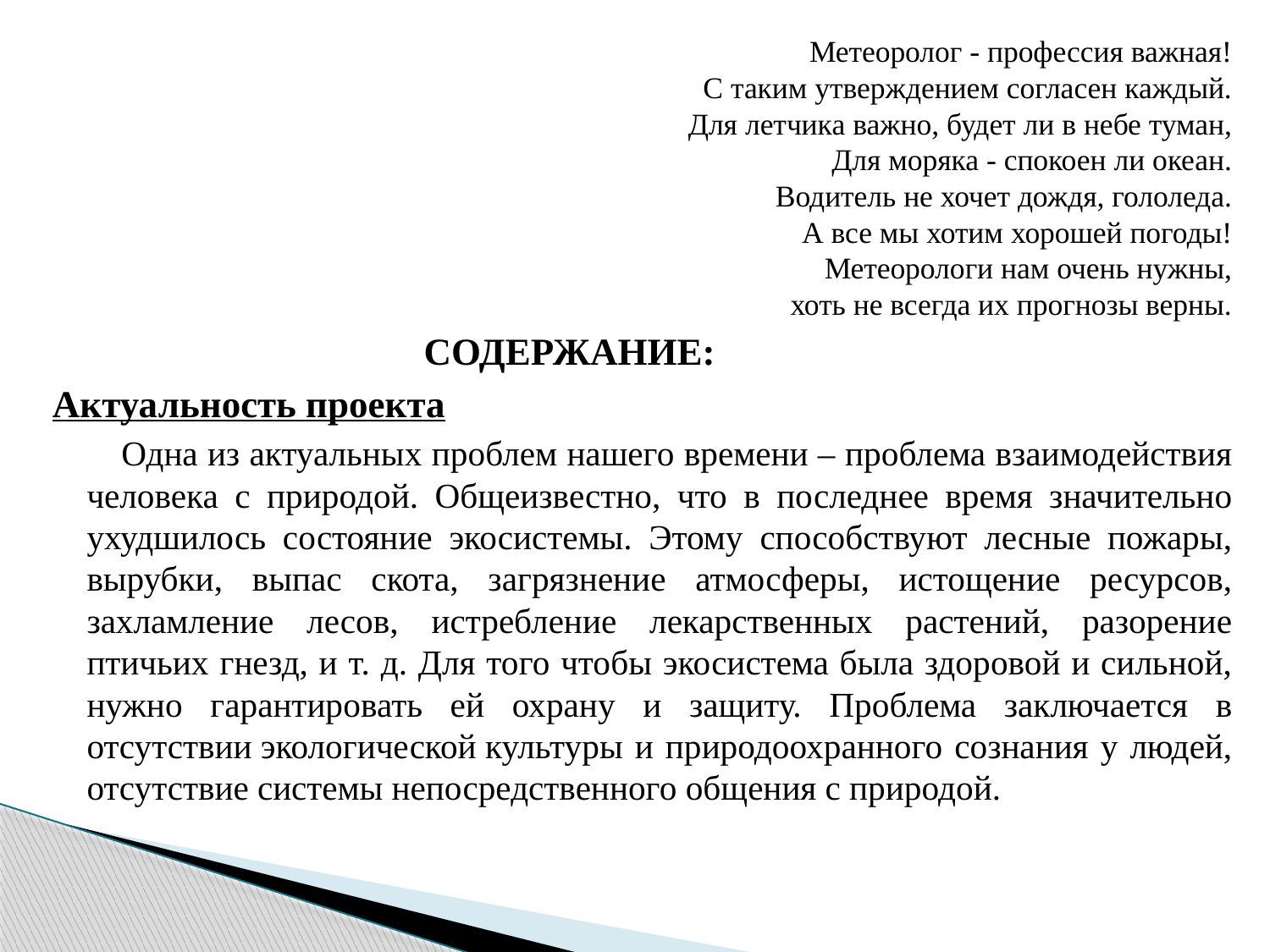

Метеоролог - профессия важная!
С таким утверждением согласен каждый.
Для летчика важно, будет ли в небе туман,
Для моряка - спокоен ли океан.
Водитель не хочет дождя, гололеда.
А все мы хотим хорошей погоды!
Метеорологи нам очень нужны,
хоть не всегда их прогнозы верны.
                                       СОДЕРЖАНИЕ:
Актуальность проекта
Одна из актуальных проблем нашего времени – проблема взаимодействия человека с природой. Общеизвестно, что в последнее время значительно ухудшилось состояние экосистемы. Этому способствуют лесные пожары, вырубки, выпас скота, загрязнение атмосферы, истощение ресурсов, захламление лесов, истребление лекарственных растений, разорение птичьих гнезд, и т. д. Для того чтобы экосистема была здоровой и сильной, нужно гарантировать ей охрану и защиту. Проблема заключается в отсутствии экологической культуры и природоохранного сознания у людей, отсутствие системы непосредственного общения с природой.